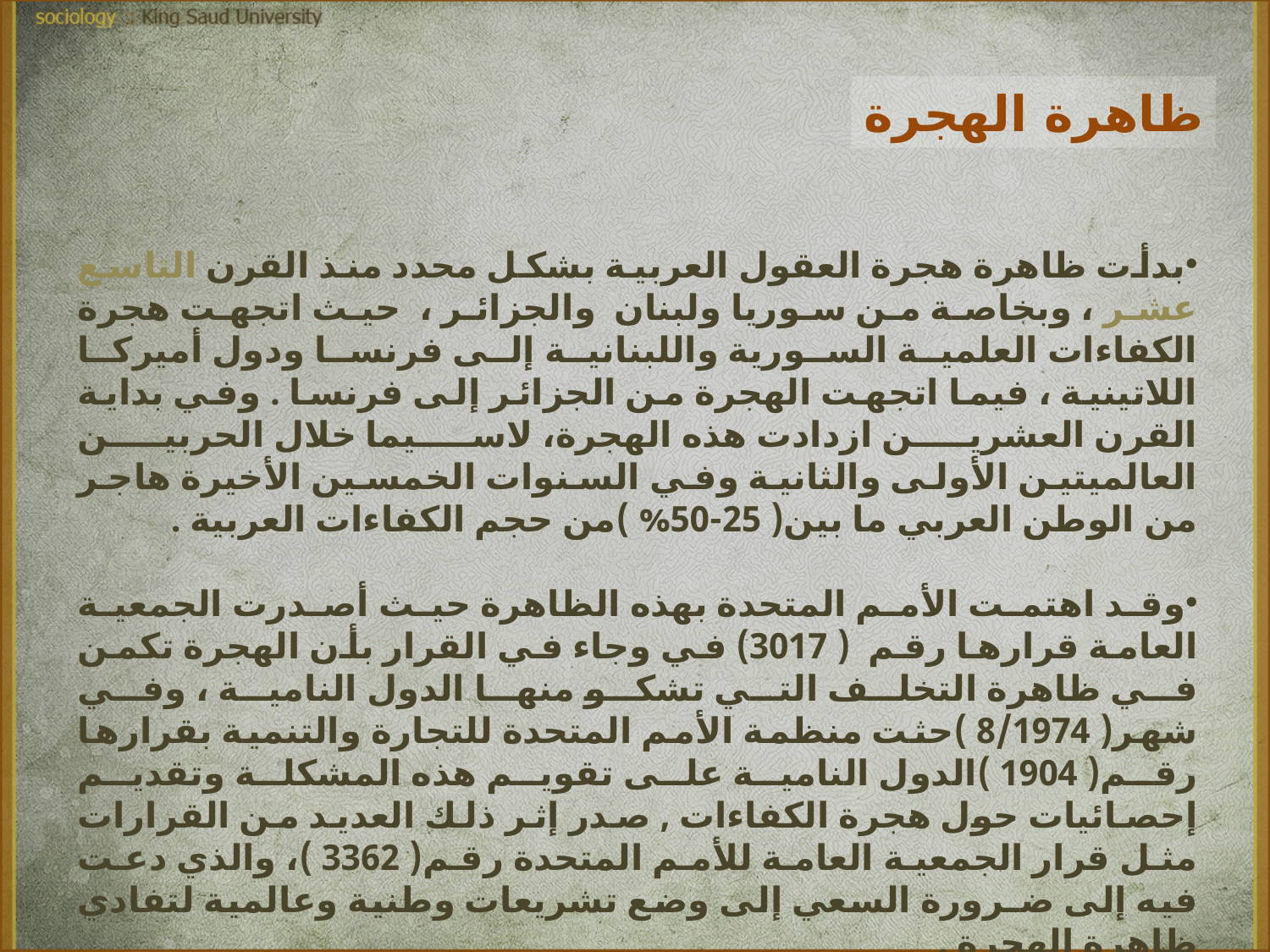

ظاهرة الهجرة
بدأت ظاهرة هجرة العقول العربية بشكل محدد منذ القرن التاسع عشر ، وبخاصة من سوريا ولبنان  والجزائر ،  حيث اتجهت هجرة الكفاءات العلمية السورية واللبنانية إلى فرنسا ودول أميركا اللاتينية ، فيما اتجهت الهجرة من الجزائر إلى فرنسا . وفي بداية القرن العشرين ازدادت هذه الهجرة، لاسيما خلال الحربين العالميتين الأولى والثانية وفي السنوات الخمسين الأخيرة هاجر من الوطن العربي ما بين( 25-50% )من حجم الكفاءات العربية .

وقد اهتمت الأمم المتحدة بهذه الظاهرة حيث أصدرت الجمعية العامة قرارها رقم  ( 3017) في وجاء في القرار بأن الهجرة تكمن في ظاهرة التخلف التي تشكو منها الدول النامية ، وفي شهر( 8/1974 )حثت منظمة الأمم المتحدة للتجارة والتنمية بقرارها رقم( 1904 )الدول النامية على تقويم هذه المشكلة وتقديم إحصائيات حول هجرة الكفاءات , صدر إثر ذلك العديد من القرارات مثل قرار الجمعية العامة للأمم المتحدة رقم( 3362 )، والذي دعت فيه إلى ضـرورة السعي إلى وضع تشريعات وطنية وعالمية لتفادي ظاهرة الهجرة .